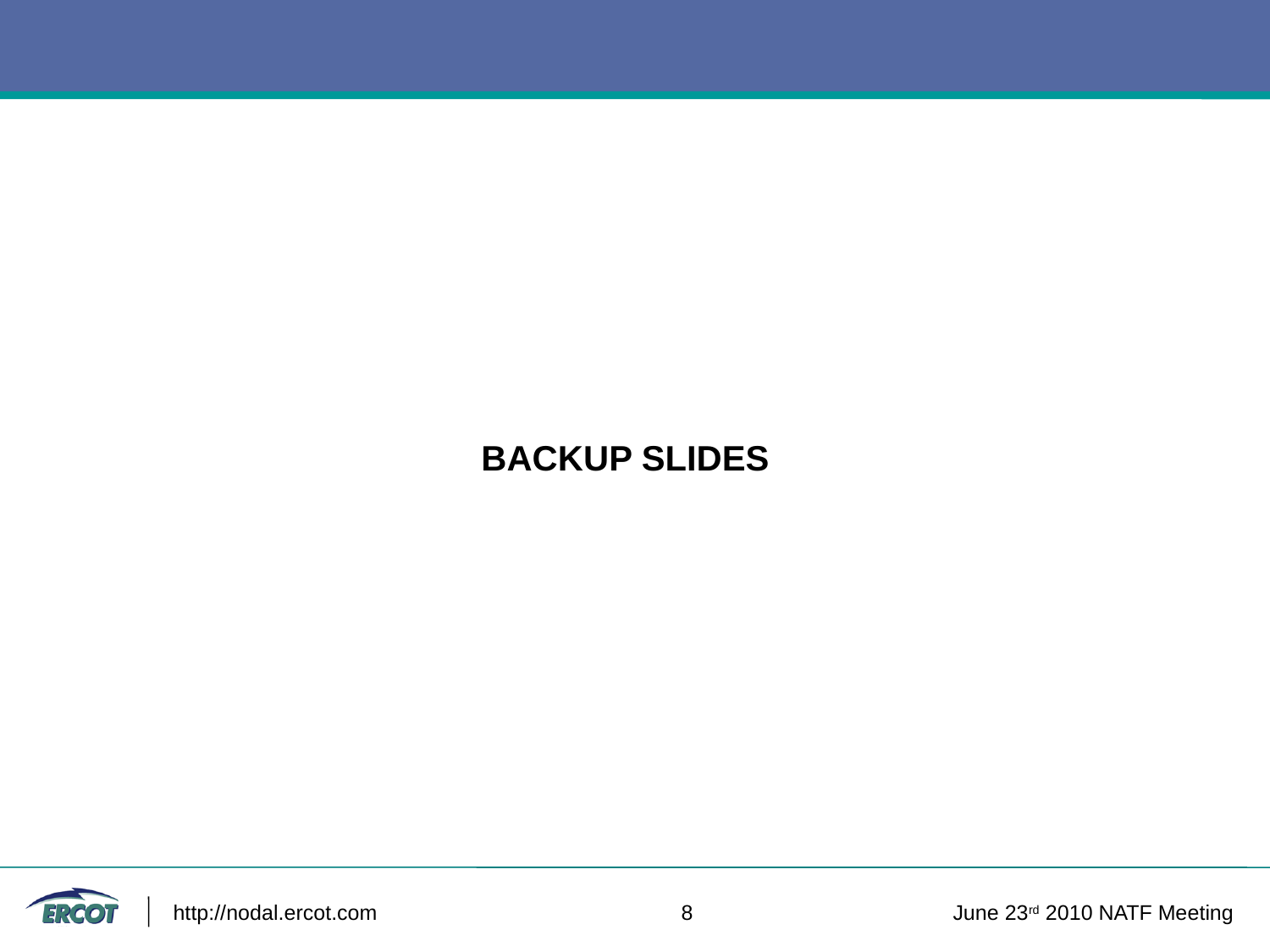

#
BACKUP SLIDES
http://nodal.ercot.com 			8		   June 23rd 2010 NATF Meeting